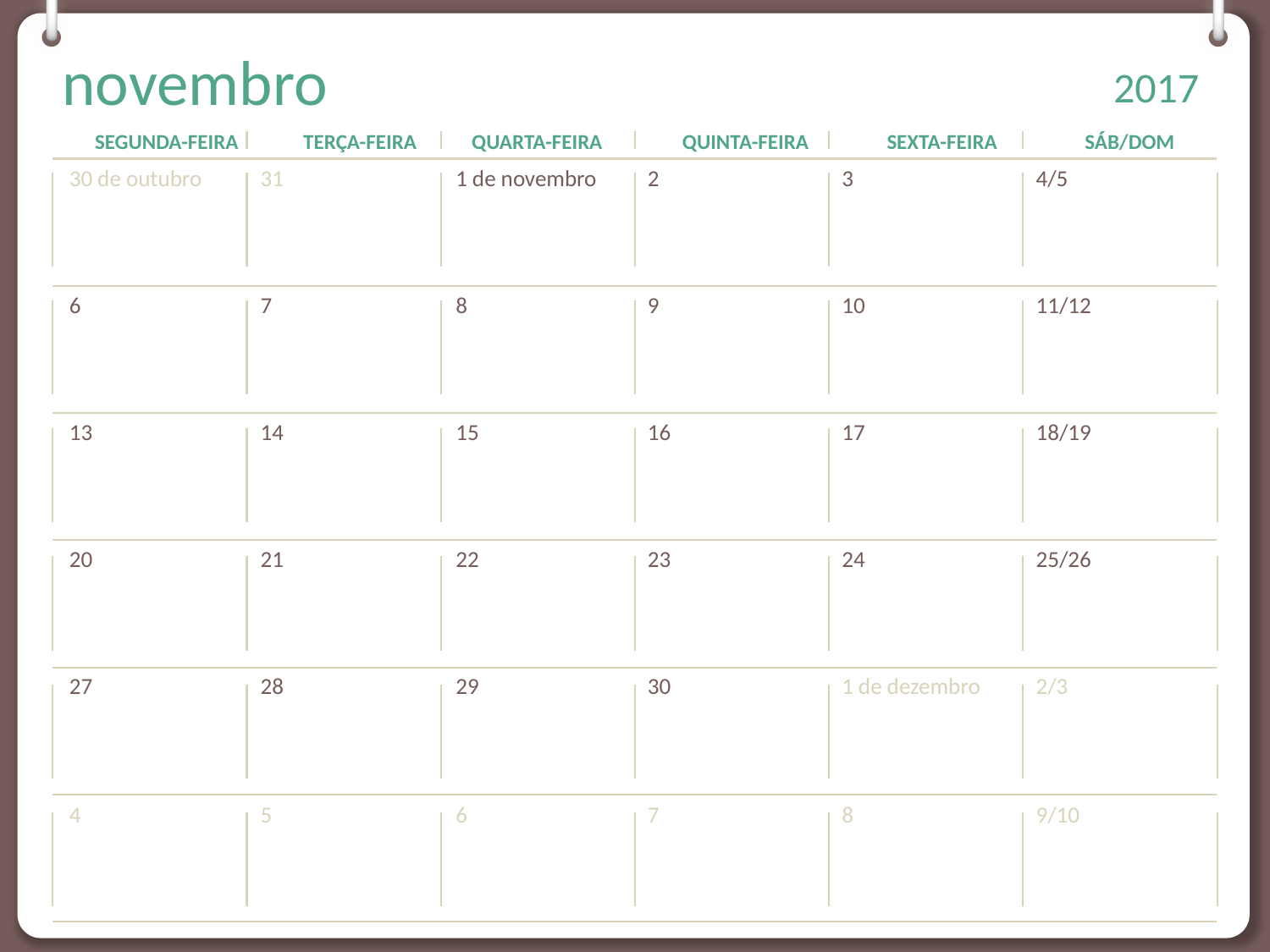

FERIADO

08.30 – 12.30 – EB1/PE Mota Freiras

14.30 – 15.30 – EB1/PE Serra d’Água

14.00 – 18.00 – EB1/PE São Vicente

08.15 – 13.00 – EB1/PE Lourencinha

09.30 – 10.30  - EB1/PE Ladeira

16.30 – 18.00  - EB1/PE Ladeira

09.00 – 10.00 – EB1/PE Ribeira Brava

09.30 – 10.30  - EB1/PE Ladeira

16.30 – 18.00  - EB1/PE Ladeira